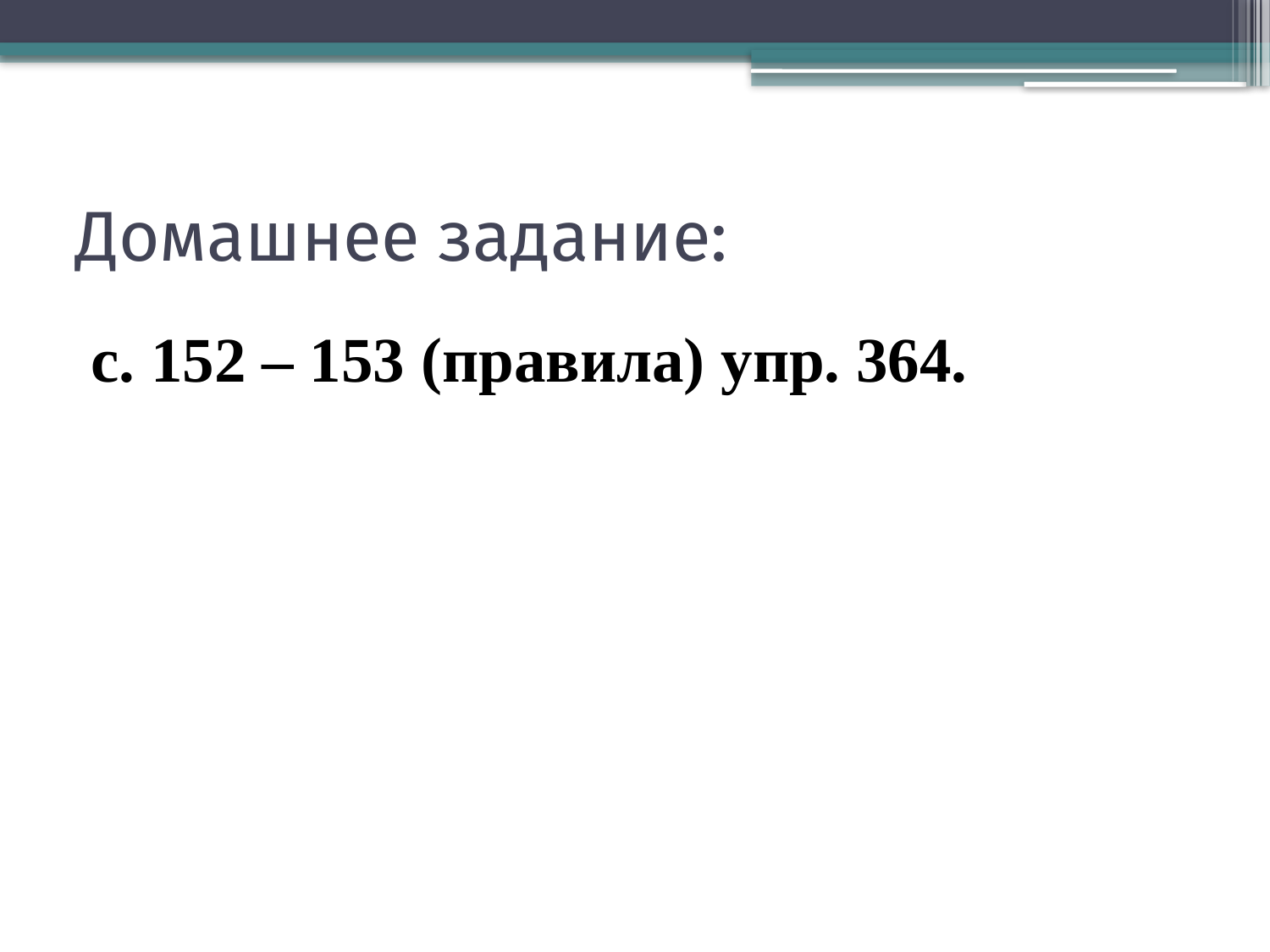

# Домашнее задание:
с. 152 – 153 (правила) упр. 364.